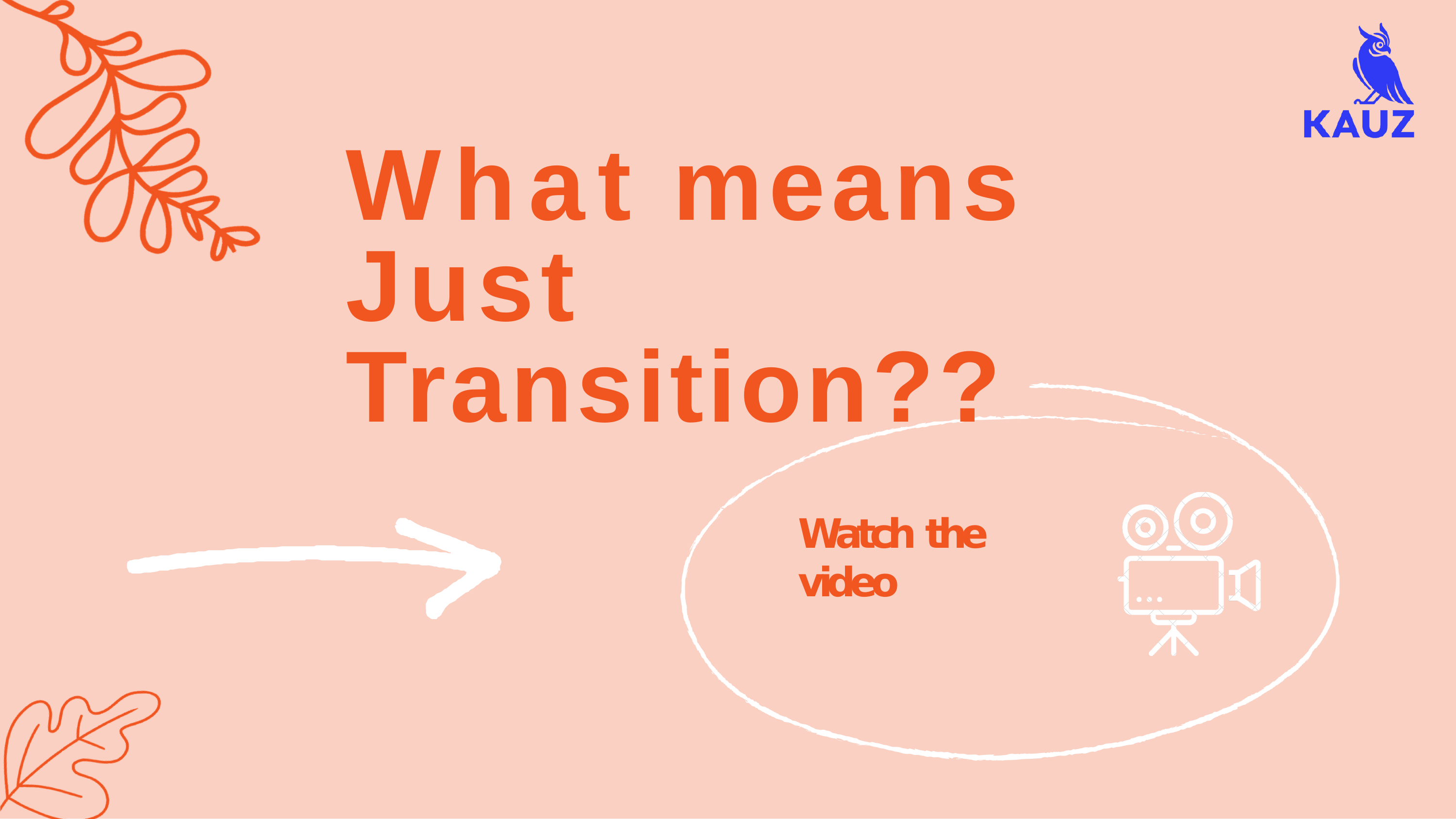

# What means Just  Transition??

Watch the video